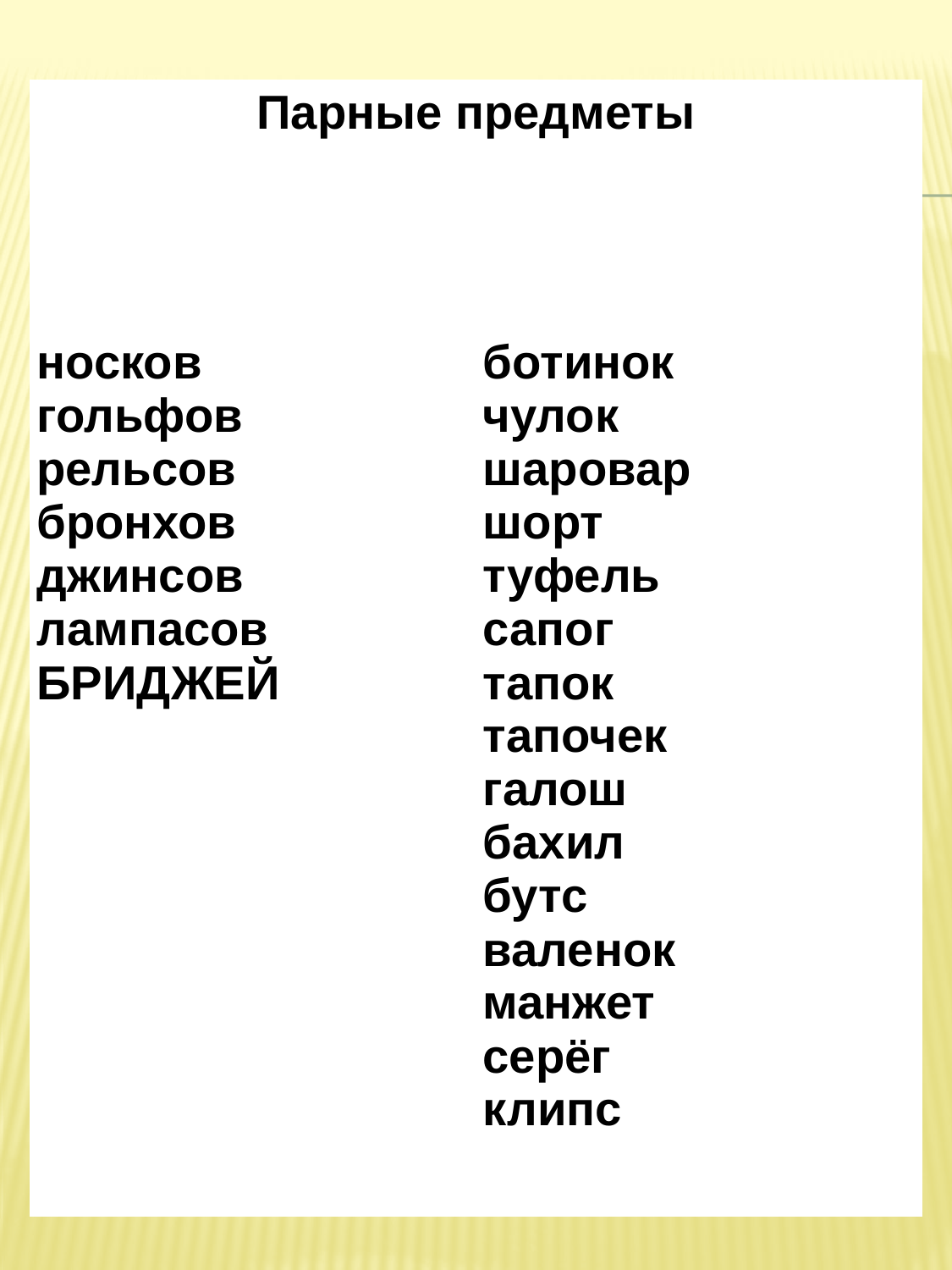

| Парные предметы |  |
| --- | --- |
| носков гольфов рельсов бронхов джинсов лампасов БРИДЖЕЙ | ботинок чулок шаровар шорт туфель сапог тапок тапочек галош бахил бутс валенок манжет серёг клипс |